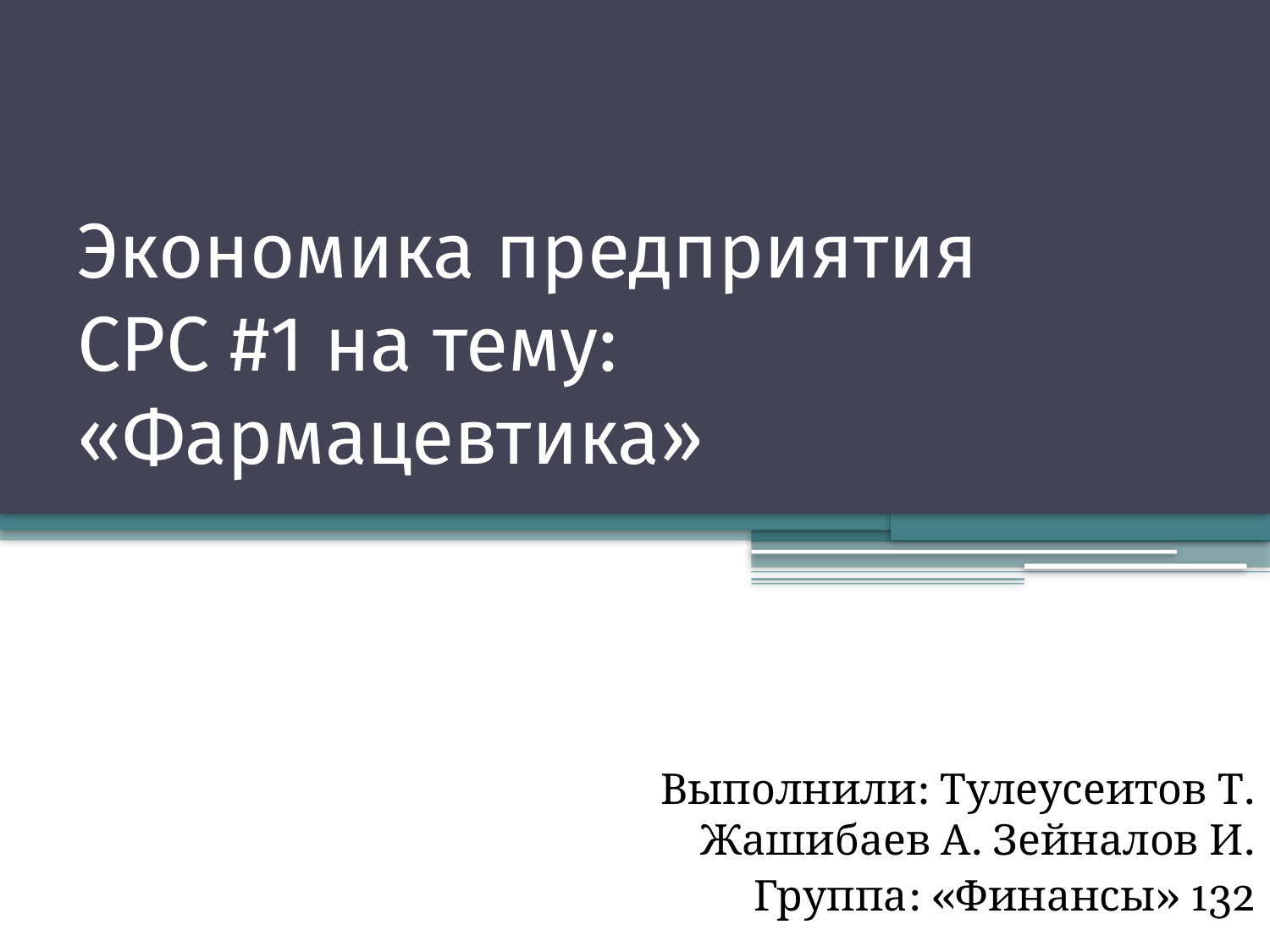

# Экономика предприятия СРС #1 на тему: «Фармацевтика»
Выполнили: Тулеусеитов Т.
Жашибаев А. Зейналов И.
Группа: «Финансы» 132